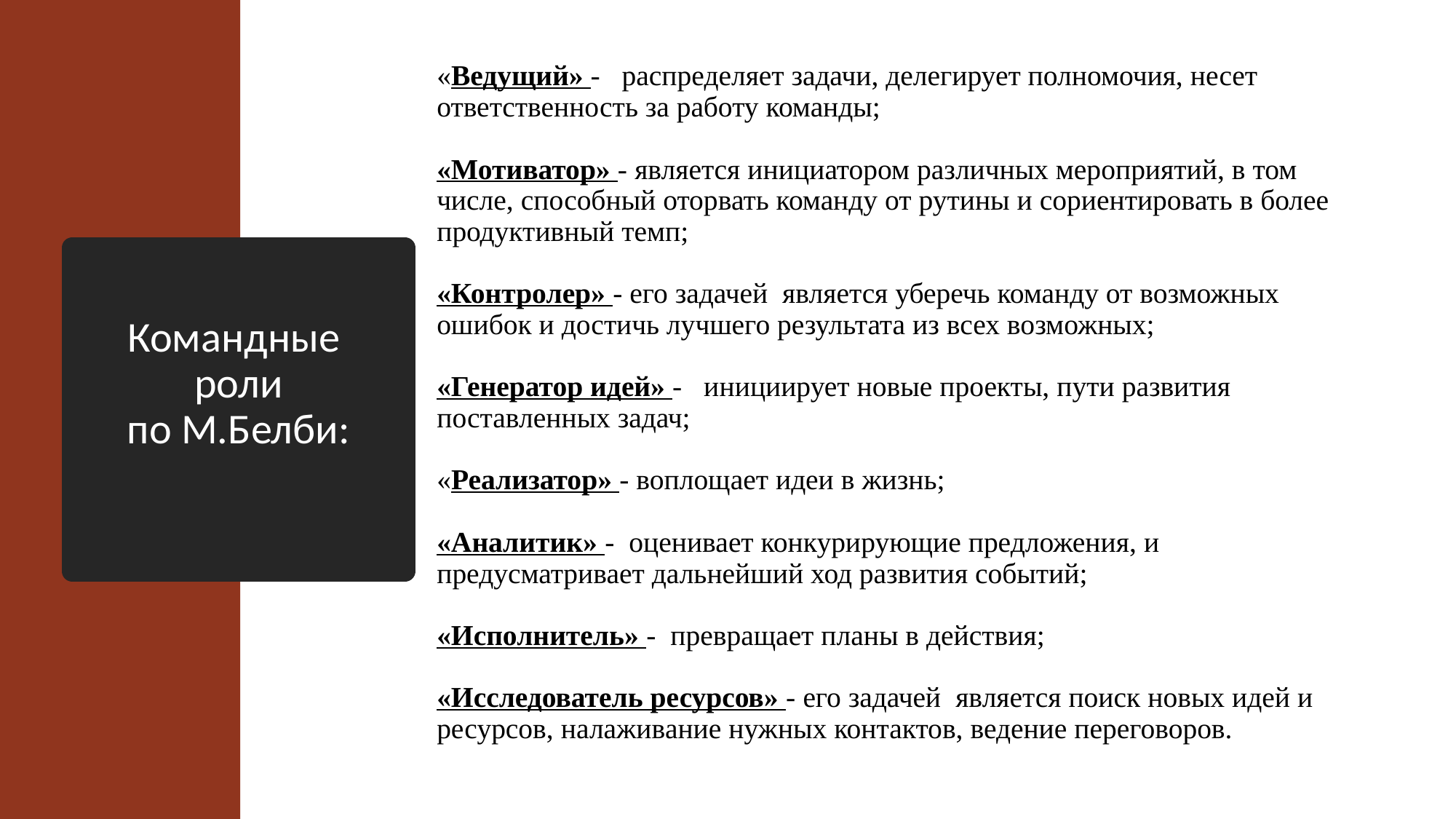

«Ведущий» -   распределяет задачи, делегирует полномочия, несет ответственность за работу команды;
«Мотиватор» - является инициатором различных мероприятий, в том числе, способный оторвать команду от рутины и сориентировать в более продуктивный темп;
«Контролер» - его задачей  является уберечь команду от возможных ошибок и достичь лучшего результата из всех возможных;
«Генератор идей» -   инициирует новые проекты, пути развития поставленных задач;
«Реализатор» - воплощает идеи в жизнь;
«Аналитик» -  оценивает конкурирующие предложения, и предусматривает дальнейший ход развития событий;
«Исполнитель» -  превращает планы в действия;
«Исследователь ресурсов» - его задачей  является поиск новых идей и ресурсов, налаживание нужных контактов, ведение переговоров.
# Командные  роли по М.Белби: